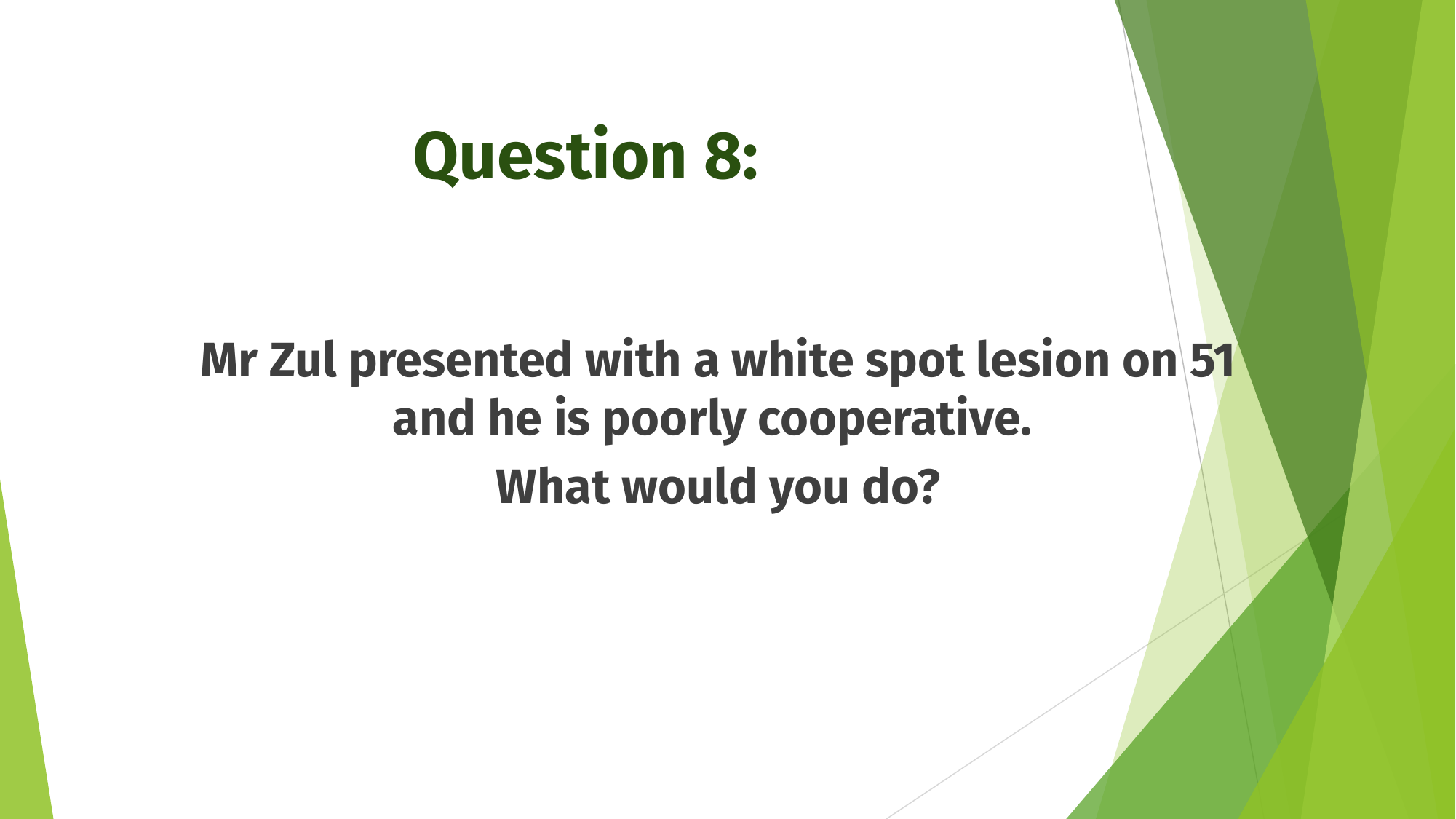

# Question 8:

Mr Zul presented with a white spot lesion on 51 and he is poorly cooperative.
What would you do?